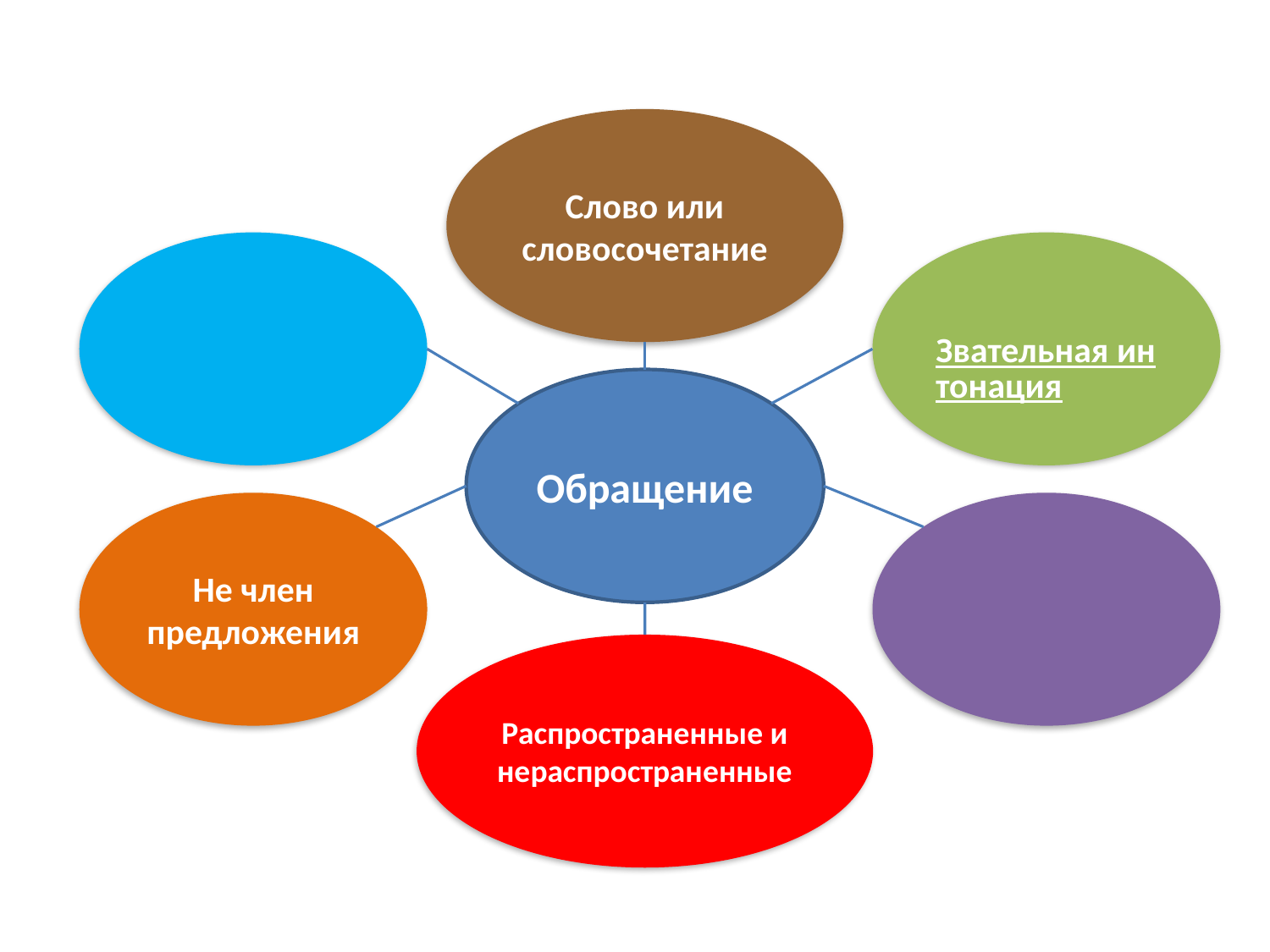

Слово или словосочетание

Звательная интонация
Обращение
Не член предложения

Распространенные и нераспространенные